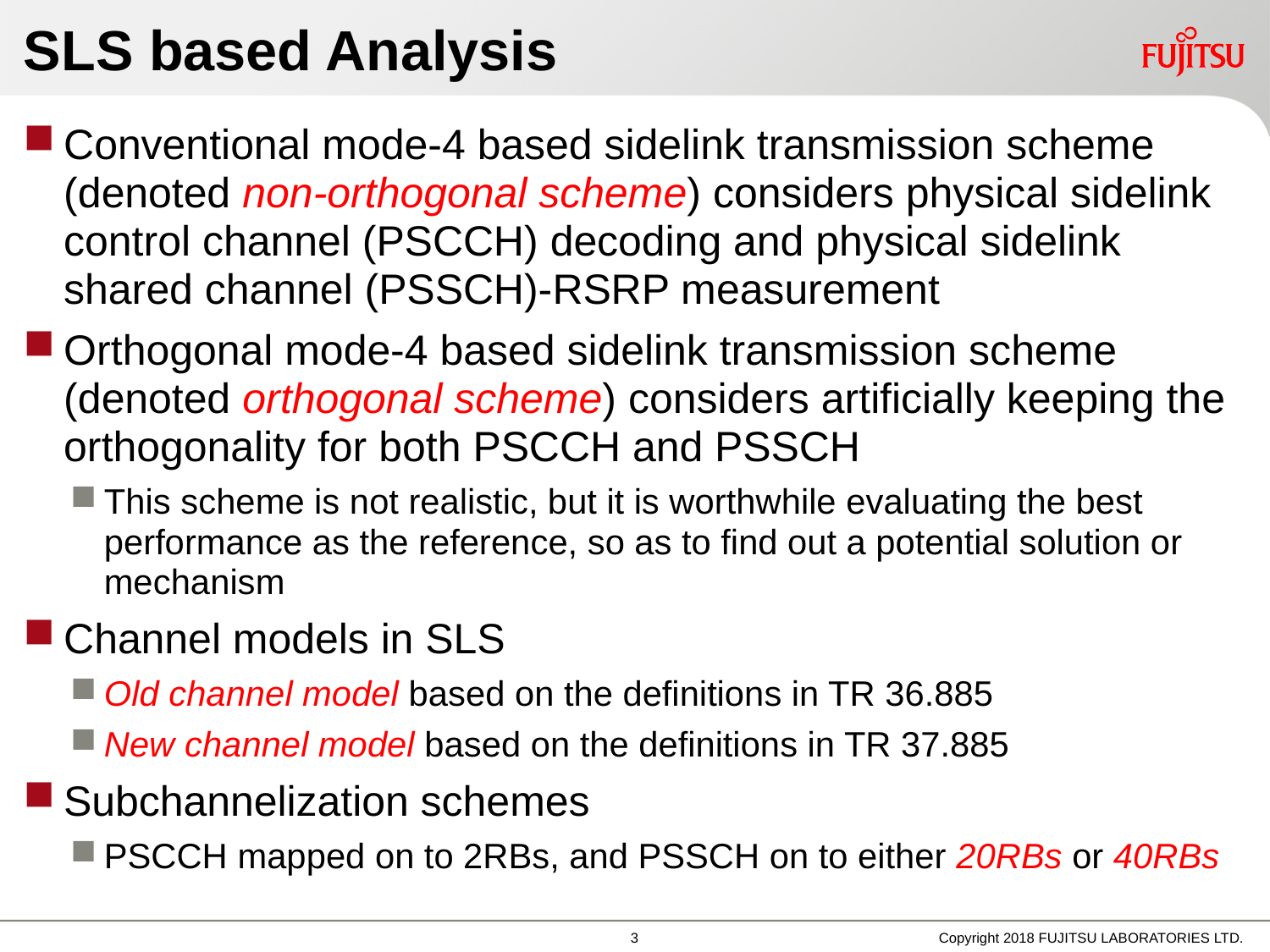

# SLS based Analysis
Conventional mode-4 based sidelink transmission scheme (denoted non-orthogonal scheme) considers physical sidelink control channel (PSCCH) decoding and physical sidelink shared channel (PSSCH)-RSRP measurement
Orthogonal mode-4 based sidelink transmission scheme (denoted orthogonal scheme) considers artificially keeping the orthogonality for both PSCCH and PSSCH
This scheme is not realistic, but it is worthwhile evaluating the best performance as the reference, so as to find out a potential solution or mechanism
Channel models in SLS
Old channel model based on the definitions in TR 36.885
New channel model based on the definitions in TR 37.885
Subchannelization schemes
PSCCH mapped on to 2RBs, and PSSCH on to either 20RBs or 40RBs
3
Copyright 2018 FUJITSU LABORATORIES LTD.